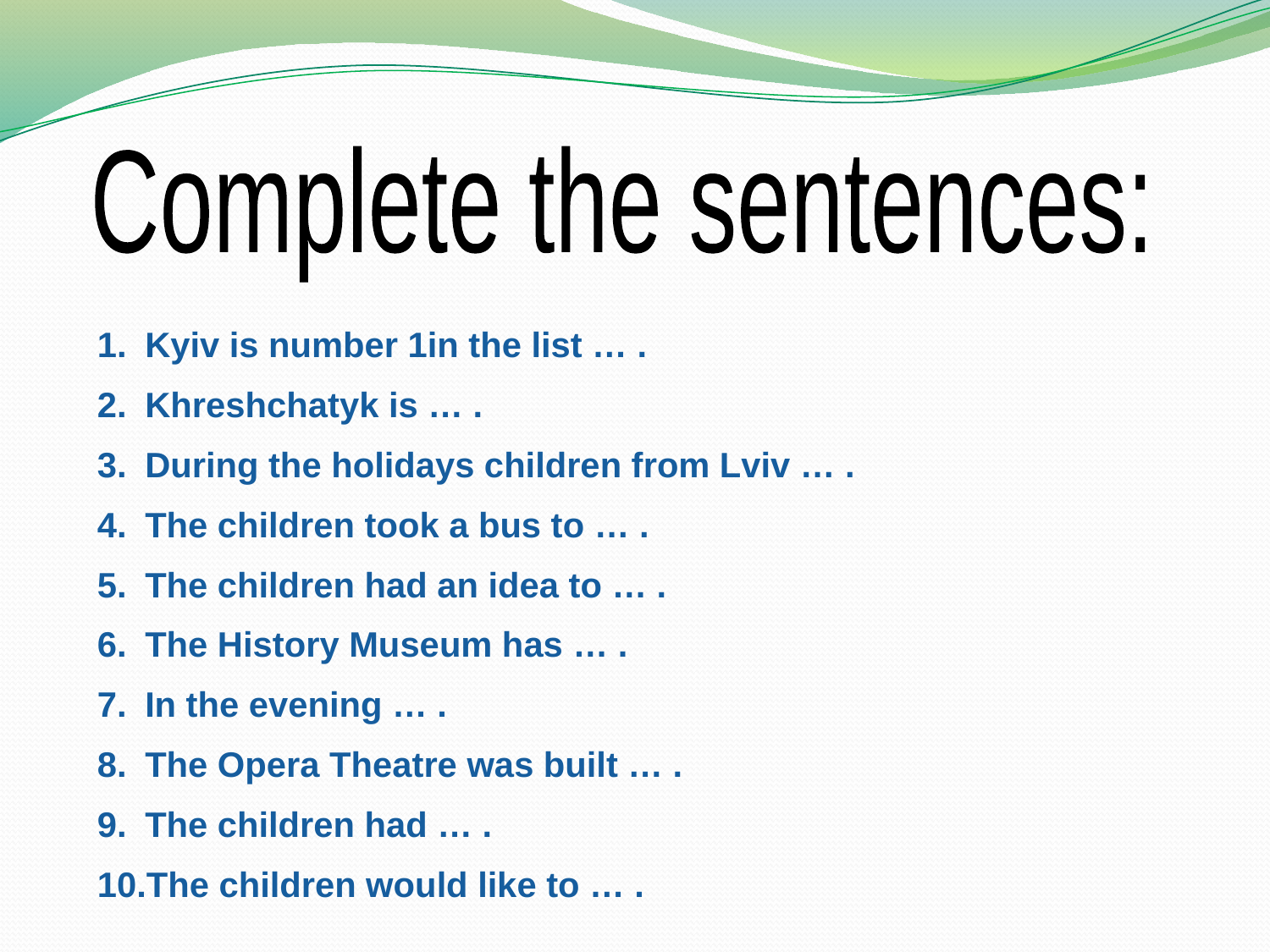

Complete the sentences:
Kyiv is number 1in the list … .
Khreshchatyk is … .
During the holidays children from Lviv … .
The children took a bus to … .
The children had an idea to … .
The History Museum has … .
In the evening … .
The Opera Theatre was built … .
The children had … .
The children would like to … .